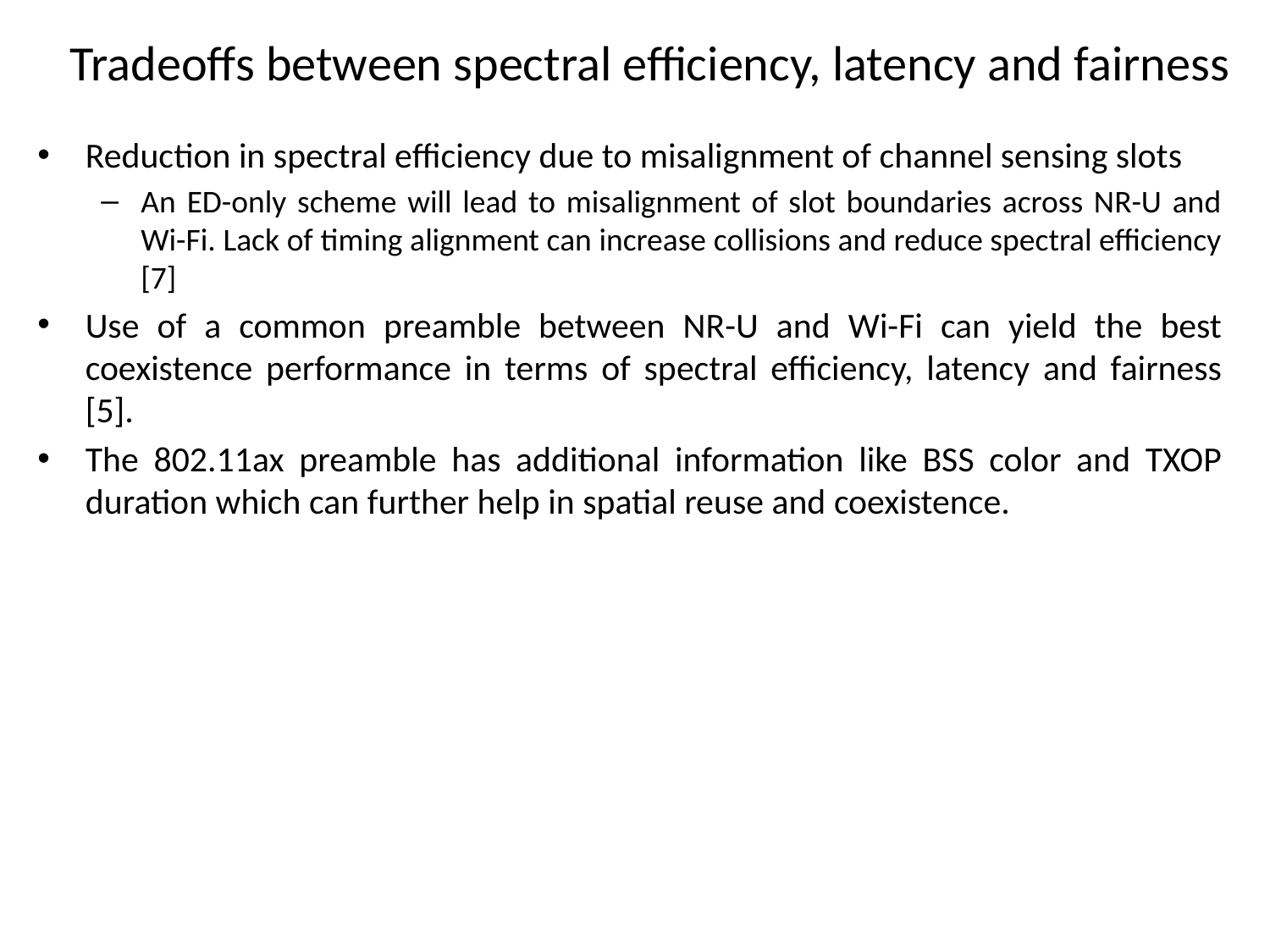

# Tradeoffs between spectral efficiency, latency and fairness
Reduction in spectral efficiency due to misalignment of channel sensing slots
An ED-only scheme will lead to misalignment of slot boundaries across NR-U and Wi-Fi. Lack of timing alignment can increase collisions and reduce spectral efficiency [7]
Use of a common preamble between NR-U and Wi-Fi can yield the best coexistence performance in terms of spectral efficiency, latency and fairness [5].
The 802.11ax preamble has additional information like BSS color and TXOP duration which can further help in spatial reuse and coexistence.